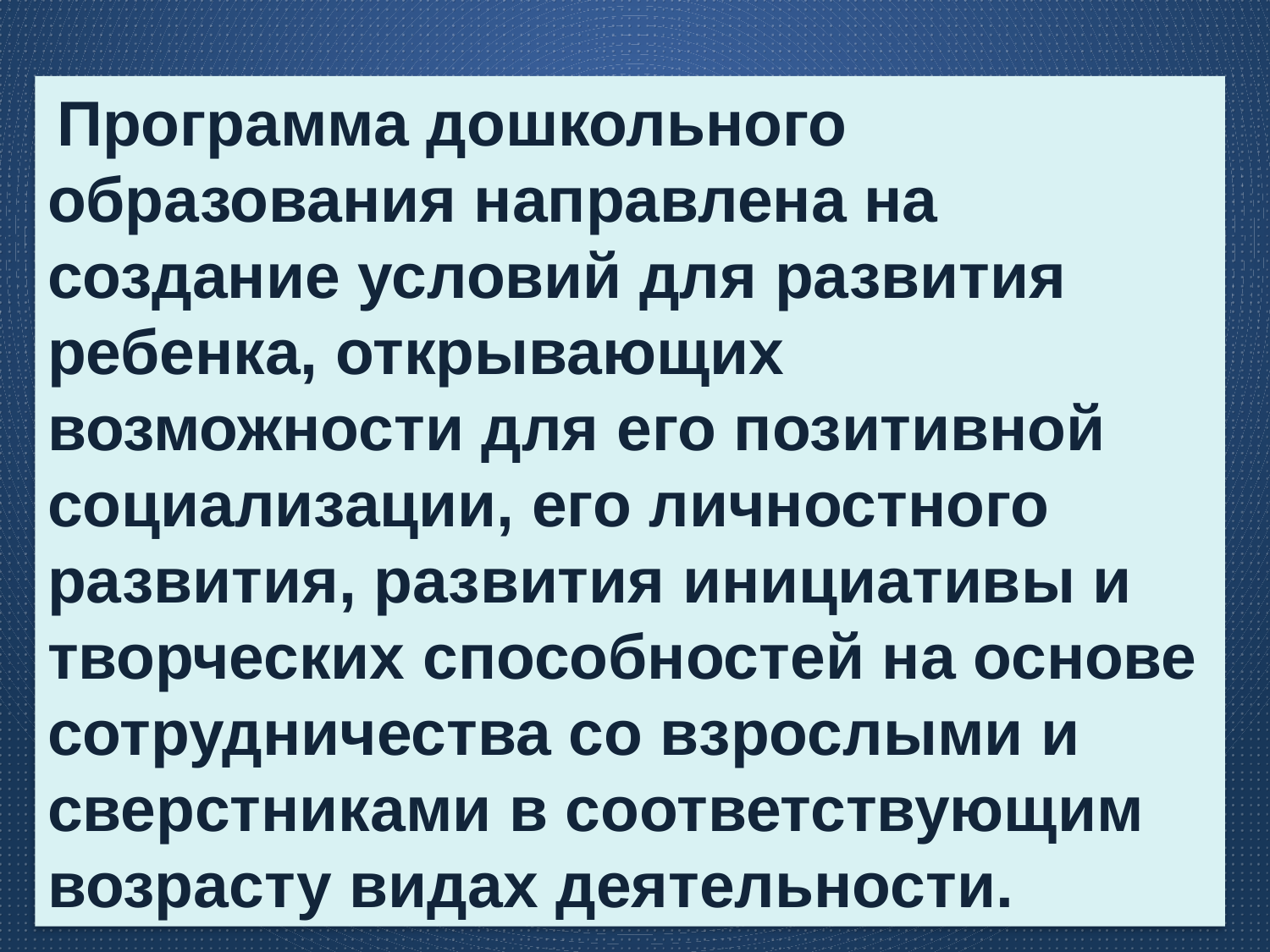

Программа дошкольного образования направлена на
создание условий для развития ребенка, открывающих возможности для его позитивной социализации, его личностного развития, развития инициативы и творческих способностей на основе сотрудничества со взрослыми и сверстниками в соответствующим возрасту видах деятельности.